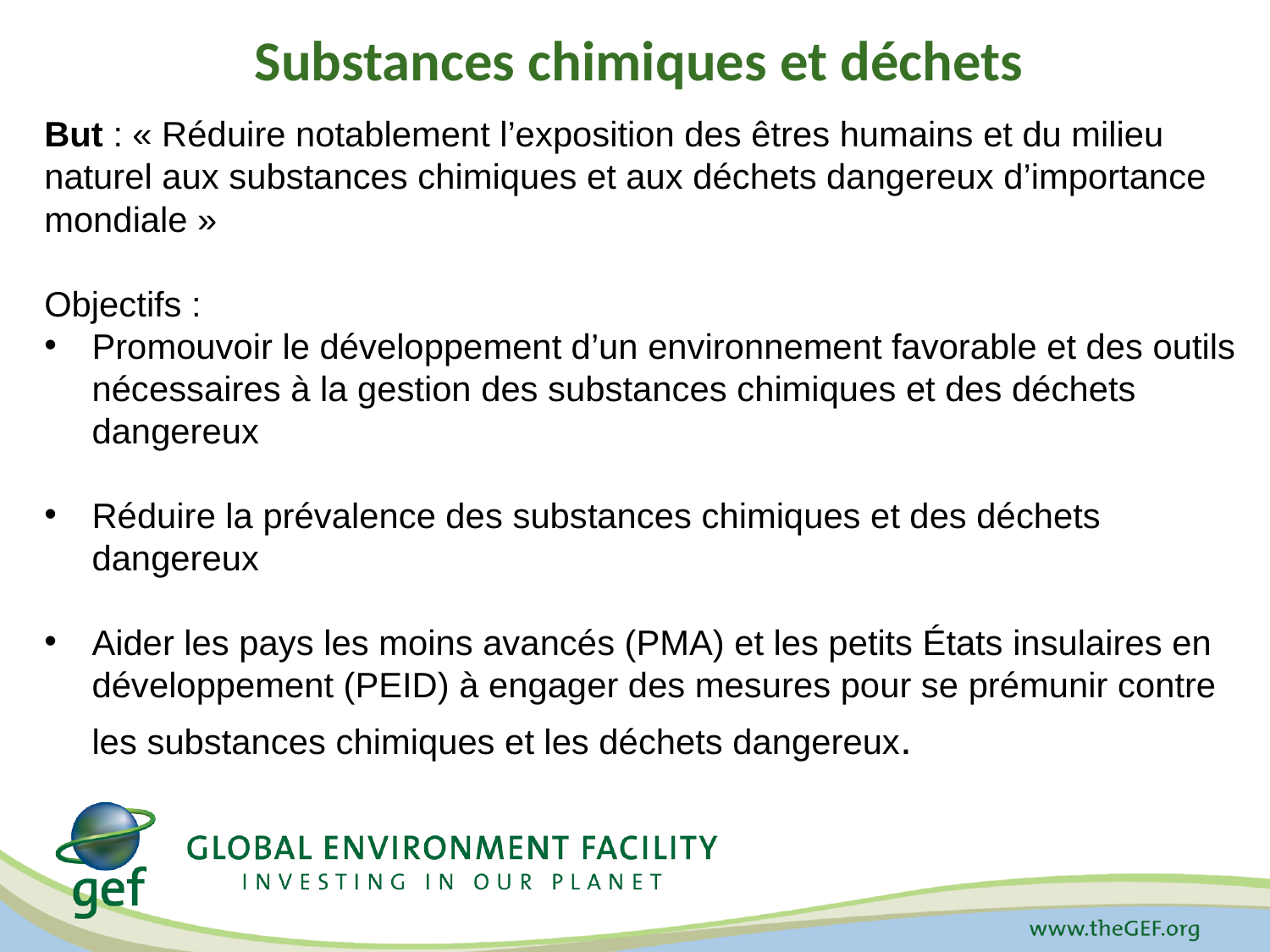

# Substances chimiques et déchets
But : « Réduire notablement l’exposition des êtres humains et du milieu naturel aux substances chimiques et aux déchets dangereux d’importance mondiale »
Objectifs :
Promouvoir le développement d’un environnement favorable et des outils nécessaires à la gestion des substances chimiques et des déchets dangereux

Réduire la prévalence des substances chimiques et des déchets dangereux

Aider les pays les moins avancés (PMA) et les petits États insulaires en développement (PEID) à engager des mesures pour se prémunir contre les substances chimiques et les déchets dangereux.